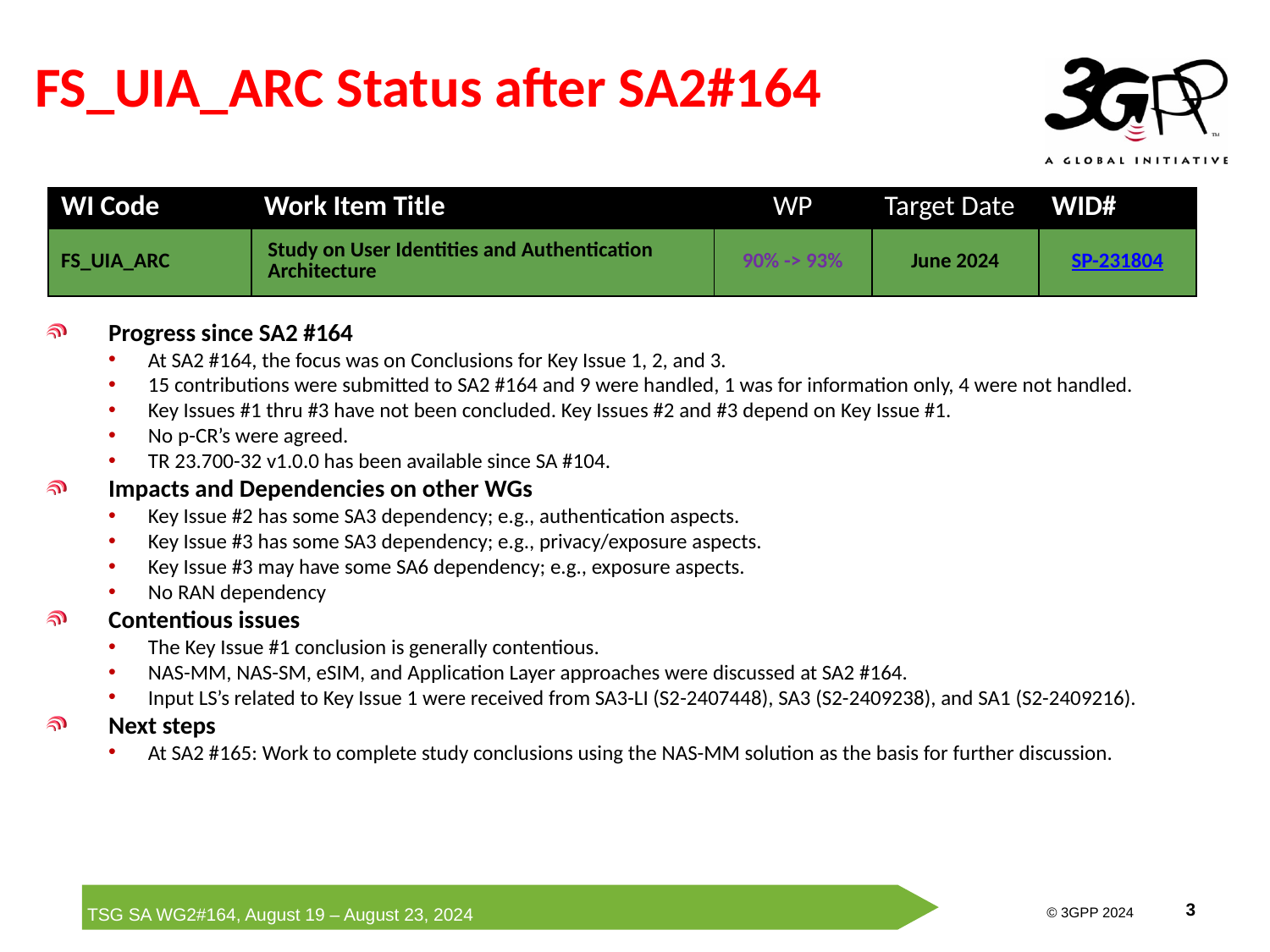

# FS_UIA_ARC Status after SA2#164
| WI Code | Work Item Title | WP | Target Date | WID# |
| --- | --- | --- | --- | --- |
| FS\_UIA\_ARC | Study on User Identities and Authentication Architecture | 90% -> 93% | June 2024 | SP-231804 |
Progress since SA2 #164
At SA2 #164, the focus was on Conclusions for Key Issue 1, 2, and 3.
15 contributions were submitted to SA2 #164 and 9 were handled, 1 was for information only, 4 were not handled.
Key Issues #1 thru #3 have not been concluded. Key Issues #2 and #3 depend on Key Issue #1.
No p-CR’s were agreed.
TR 23.700-32 v1.0.0 has been available since SA #104.
Impacts and Dependencies on other WGs
Key Issue #2 has some SA3 dependency; e.g., authentication aspects.
Key Issue #3 has some SA3 dependency; e.g., privacy/exposure aspects.
Key Issue #3 may have some SA6 dependency; e.g., exposure aspects.
No RAN dependency
Contentious issues
The Key Issue #1 conclusion is generally contentious.
NAS-MM, NAS-SM, eSIM, and Application Layer approaches were discussed at SA2 #164.
Input LS’s related to Key Issue 1 were received from SA3-LI (S2-2407448), SA3 (S2-2409238), and SA1 (S2-2409216).
Next steps
At SA2 #165: Work to complete study conclusions using the NAS-MM solution as the basis for further discussion.